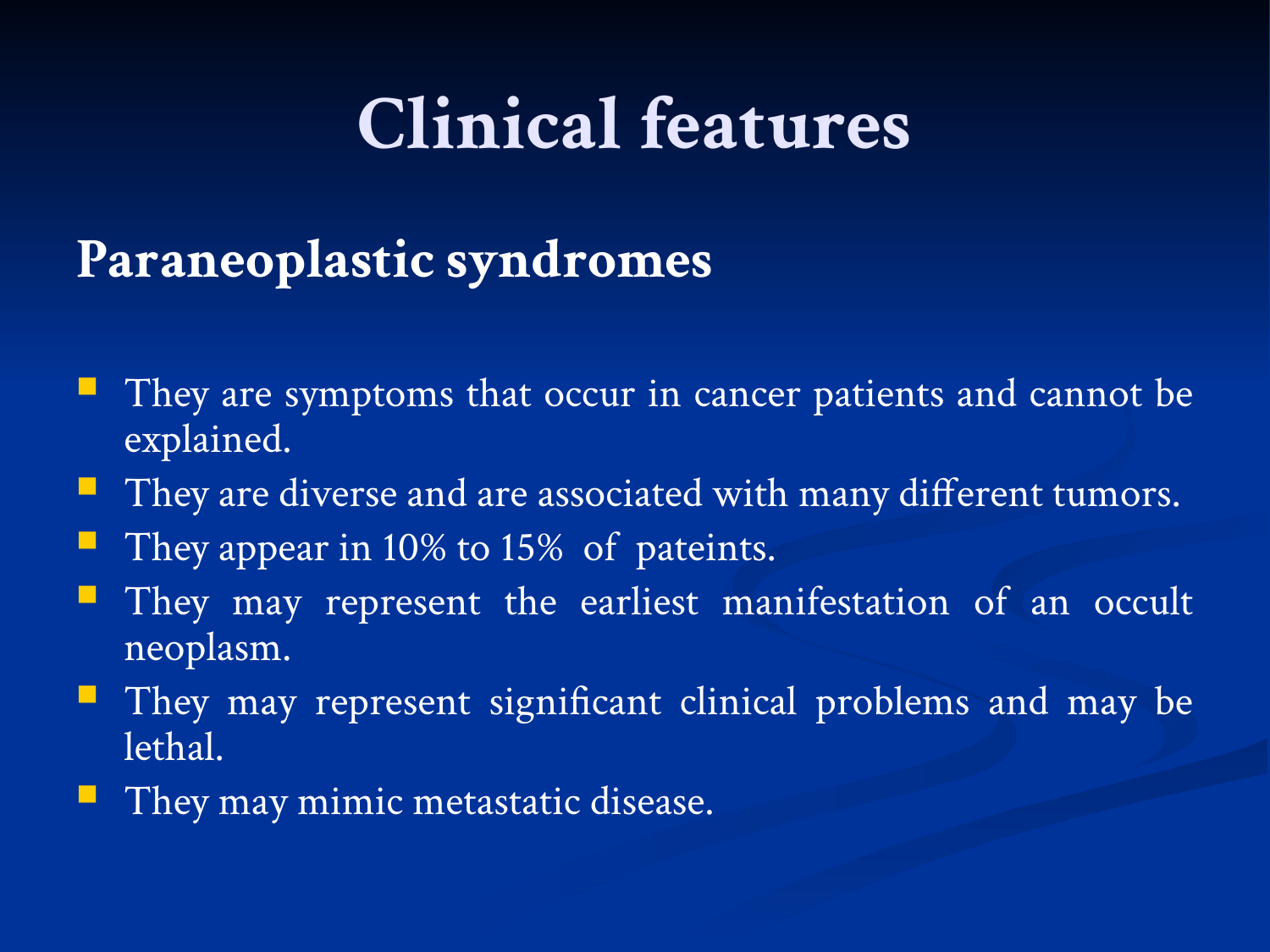

# Clinical features
Paraneoplastic syndromes

They are symptoms that occur in cancer patients and cannot be explained.
They are diverse and are associated with many different tumors.
They appear in 10% to 15%  of  pateints.
They may represent the earliest manifestation of an occult neoplasm.
They may represent significant clinical problems and may be lethal.
They may mimic metastatic disease.